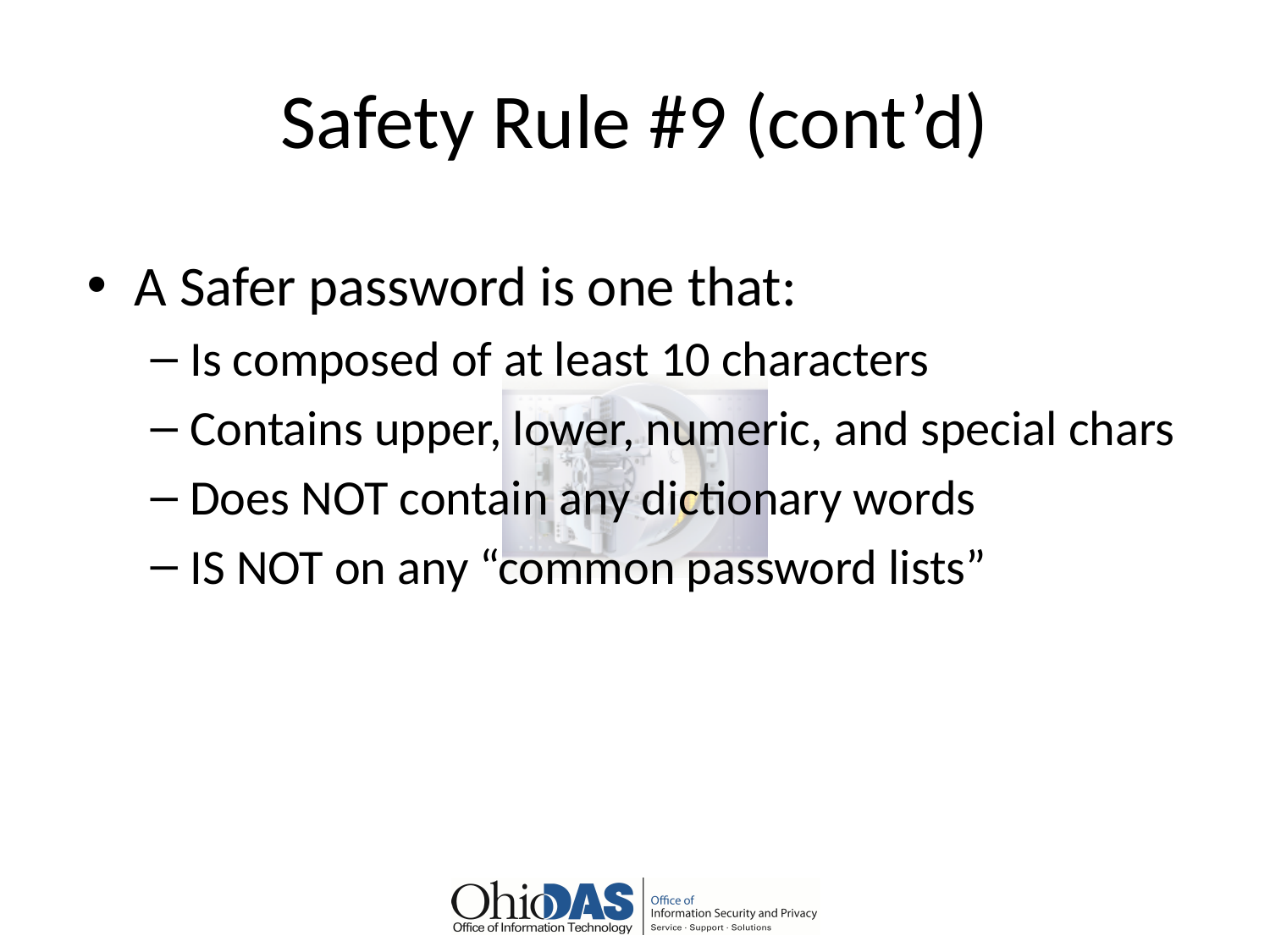

# Safety Rule #9 (cont’d)
A Safer password is one that:
Is composed of at least 10 characters
Contains upper, lower, numeric, and special chars
Does NOT contain any dictionary words
IS NOT on any “common password lists”